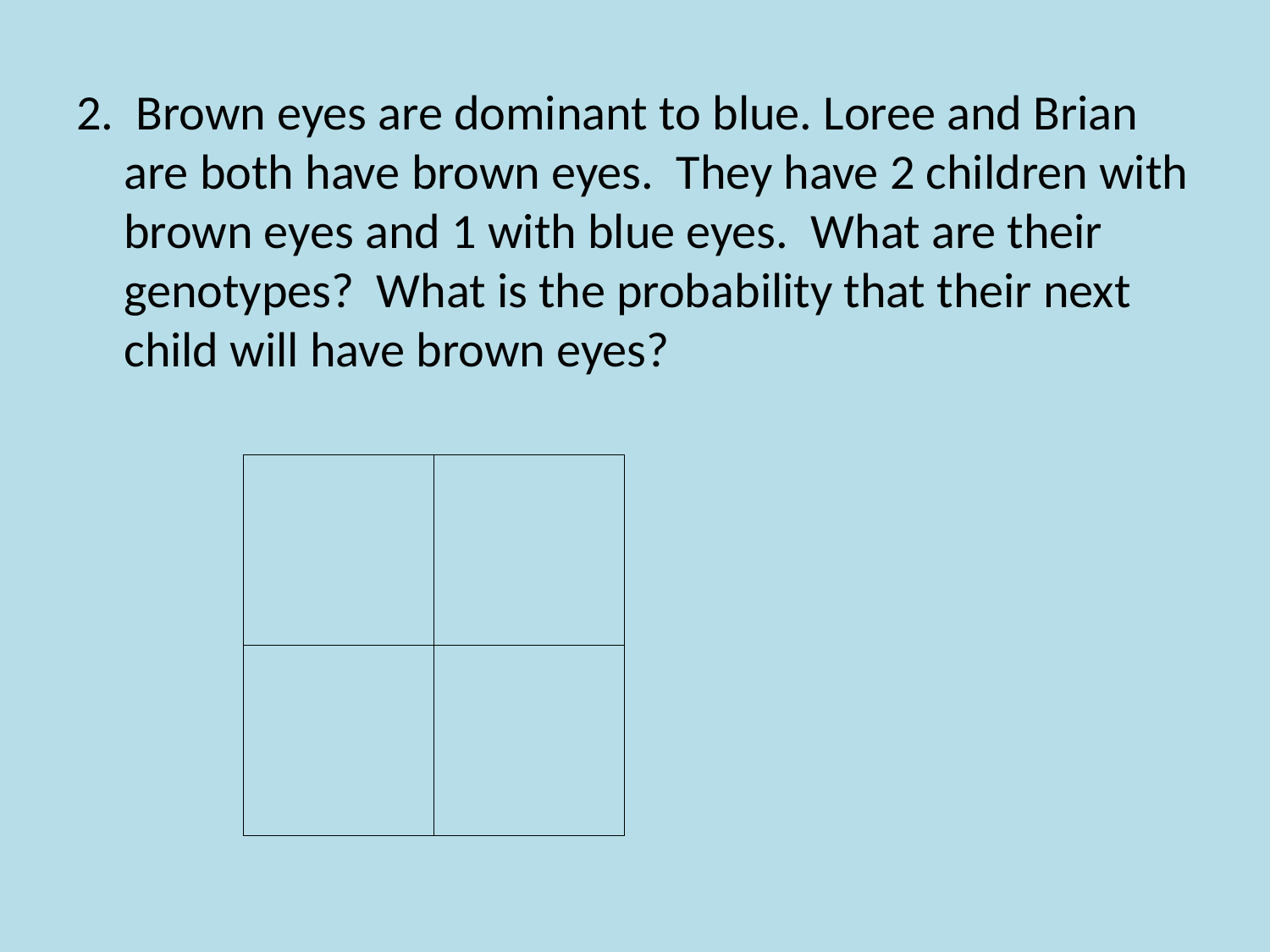

2.  Brown eyes are dominant to blue. Loree and Brian are both have brown eyes.  They have 2 children with brown eyes and 1 with blue eyes.  What are their genotypes?  What is the probability that their next child will have brown eyes?

|  |  |
| --- | --- |
|  |  |